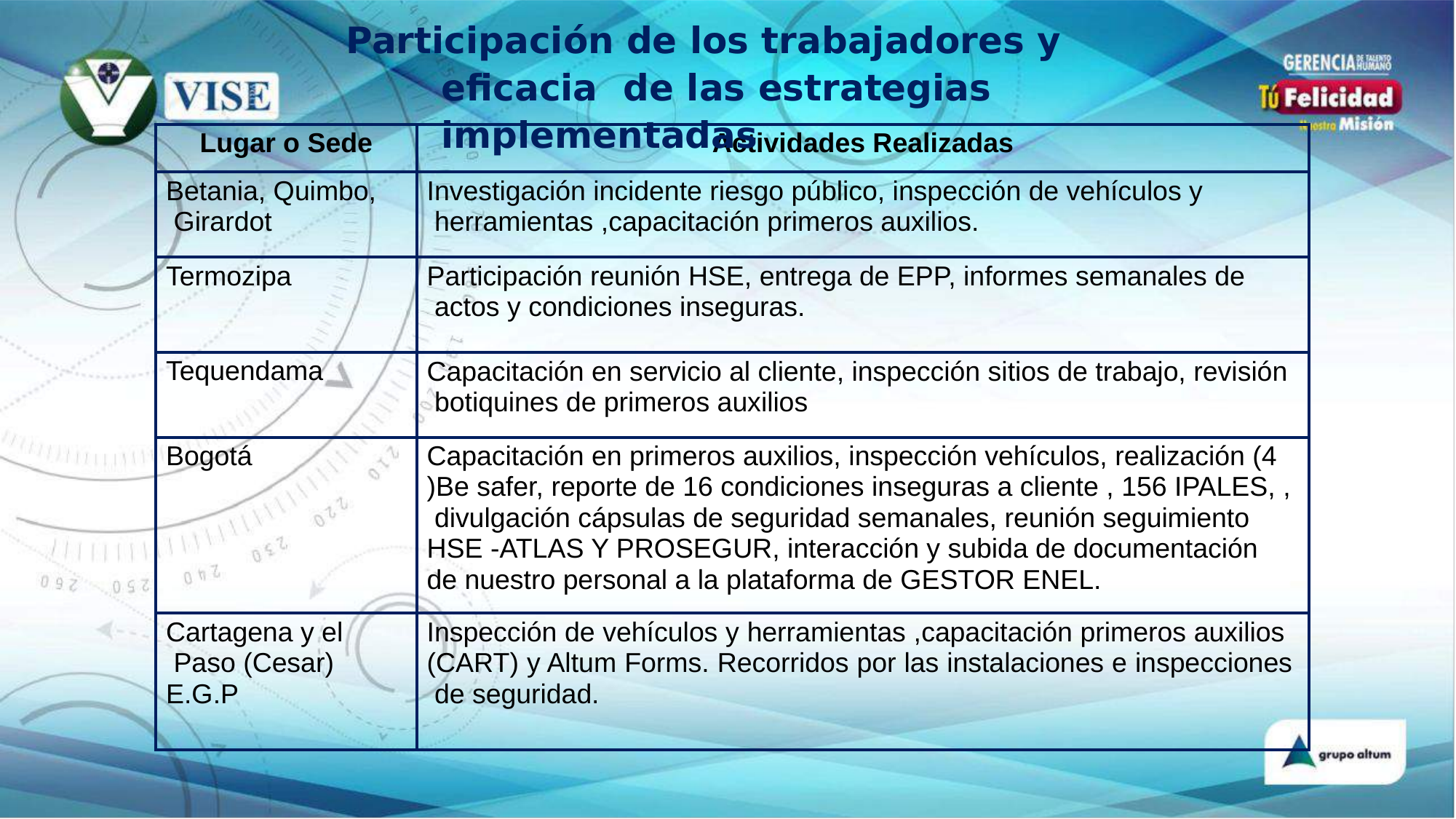

# Participación de los trabajadores y eficacia  de las estrategias implementadas
| Lugar o Sede | Actividades Realizadas |
| --- | --- |
| Betania, Quimbo, Girardot | Investigación incidente riesgo público, inspección de vehículos y herramientas ,capacitación primeros auxilios. |
| Termozipa | Participación reunión HSE, entrega de EPP, informes semanales de actos y condiciones inseguras. |
| Tequendama | Capacitación en servicio al cliente, inspección sitios de trabajo, revisión botiquines de primeros auxilios |
| Bogotá | Capacitación en primeros auxilios, inspección vehículos, realización (4 )Be safer, reporte de 16 condiciones inseguras a cliente , 156 IPALES, , divulgación cápsulas de seguridad semanales, reunión seguimiento HSE -ATLAS Y PROSEGUR, interacción y subida de documentación de nuestro personal a la plataforma de GESTOR ENEL. |
| Cartagena y el Paso (Cesar) E.G.P | Inspección de vehículos y herramientas ,capacitación primeros auxilios (CART) y Altum Forms. Recorridos por las instalaciones e inspecciones de seguridad. |